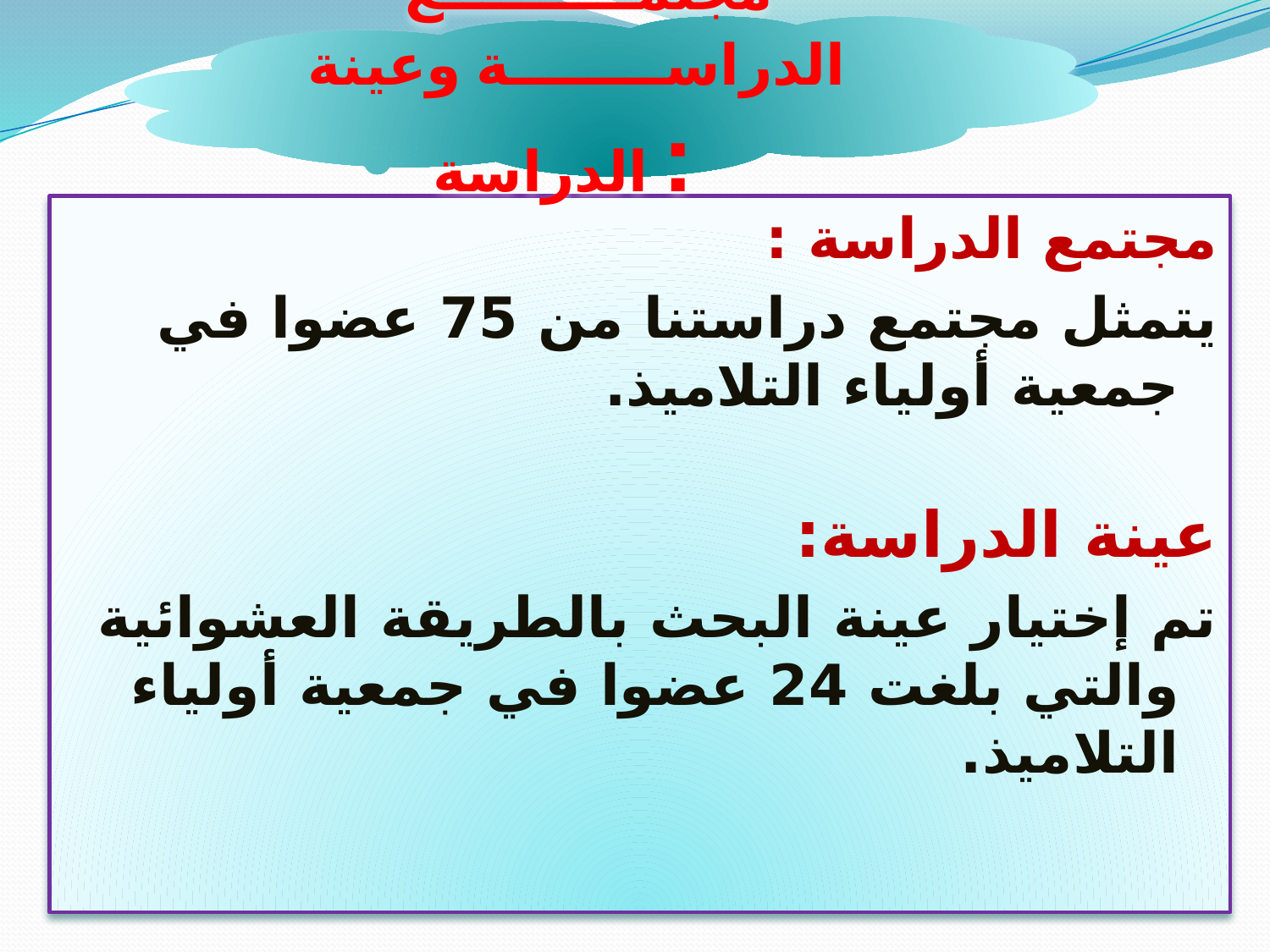

مجتمــــــــــع الدراســــــــة وعينة الدراسة :
مجتمع الدراسة :
يتمثل مجتمع دراستنا من 75 عضوا في جمعية أولياء التلاميذ.

عينة الدراسة:
تم إختيار عينة البحث بالطريقة العشوائية والتي بلغت 24 عضوا في جمعية أولياء التلاميذ.